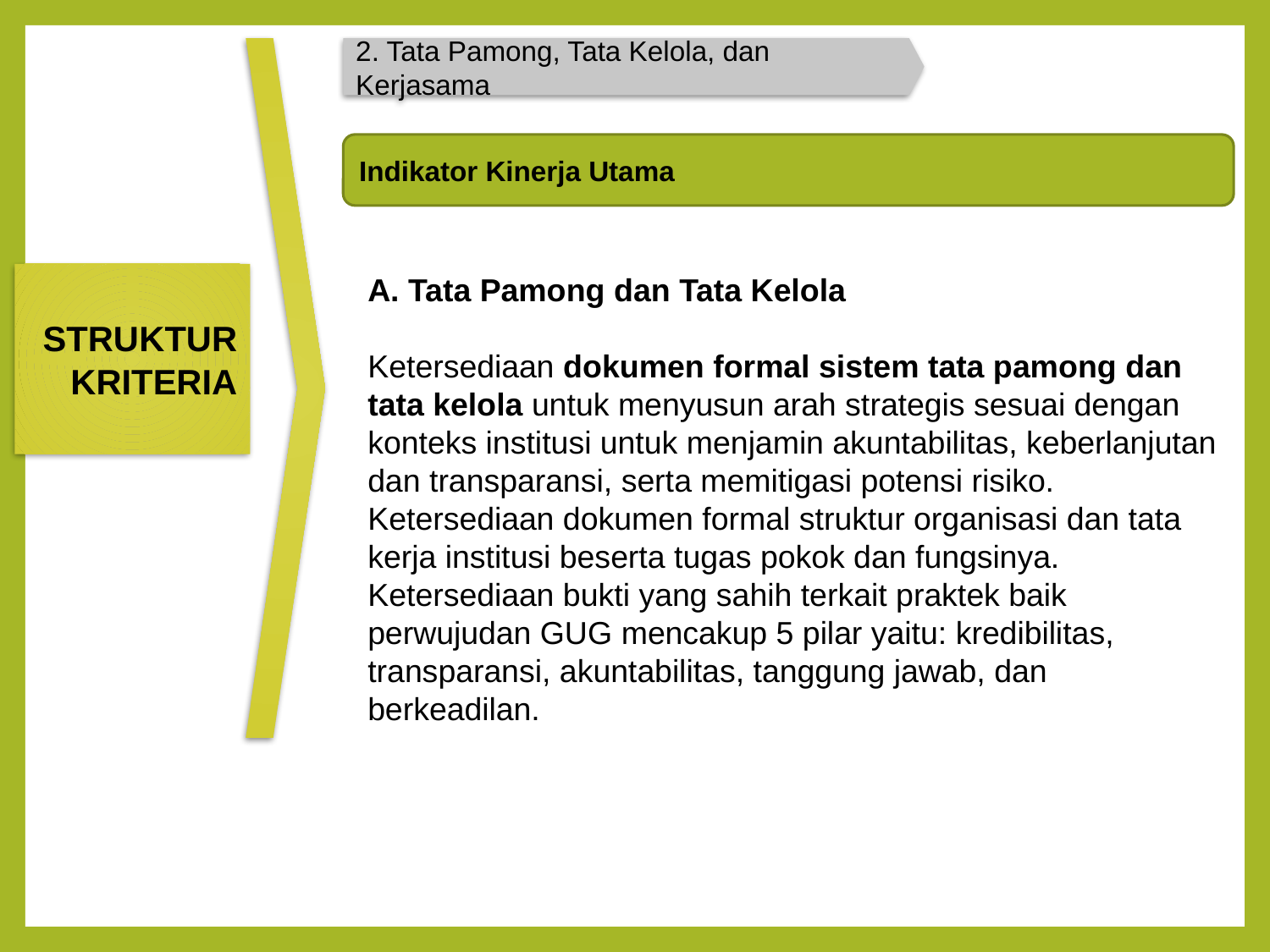

2. Tata Pamong, Tata Kelola, dan Kerjasama
Indikator Kinerja Utama
STRUKTUR KRITERIA
A. Tata Pamong dan Tata Kelola

Ketersediaan dokumen formal sistem tata pamong dan tata kelola untuk menyusun arah strategis sesuai dengan konteks institusi untuk menjamin akuntabilitas, keberlanjutan dan transparansi, serta memitigasi potensi risiko.
Ketersediaan dokumen formal struktur organisasi dan tata kerja institusi beserta tugas pokok dan fungsinya.
Ketersediaan bukti yang sahih terkait praktek baik perwujudan GUG mencakup 5 pilar yaitu: kredibilitas, transparansi, akuntabilitas, tanggung jawab, dan berkeadilan.